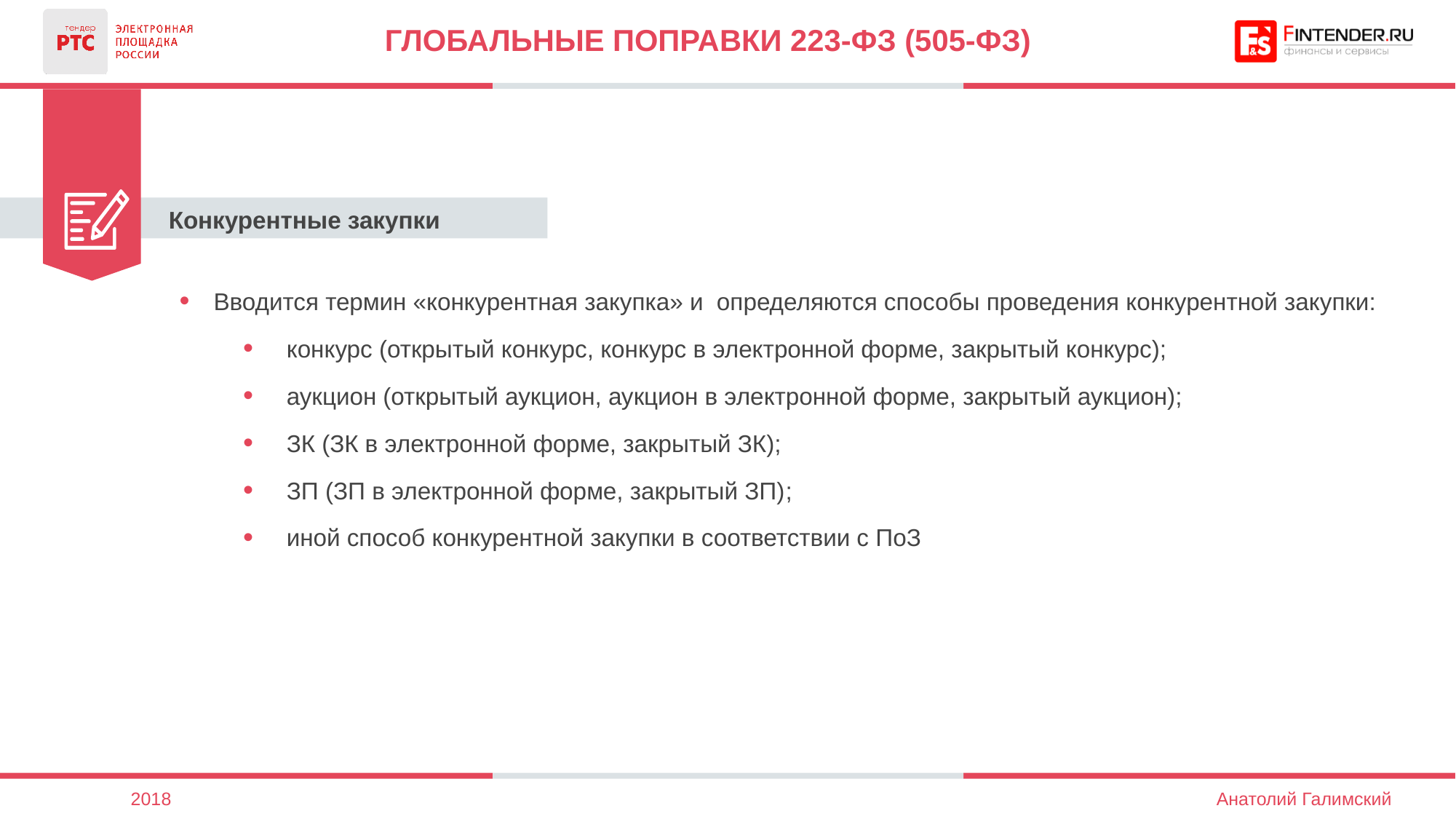

# ГЛОБАЛЬНЫЕ ПОПРАВКИ 223-фз (505-фз)

Конкурентные закупки
Вводится термин «конкурентная закупка» и  определяются способы проведения конкурентной закупки:
конкурс (открытый конкурс, конкурс в электронной форме, закрытый конкурс);
аукцион (открытый аукцион, аукцион в электронной форме, закрытый аукцион);
ЗК (ЗК в электронной форме, закрытый ЗК);
ЗП (ЗП в электронной форме, закрытый ЗП);
иной способ конкурентной закупки в соответствии с ПоЗ
2018
Анатолий Галимский